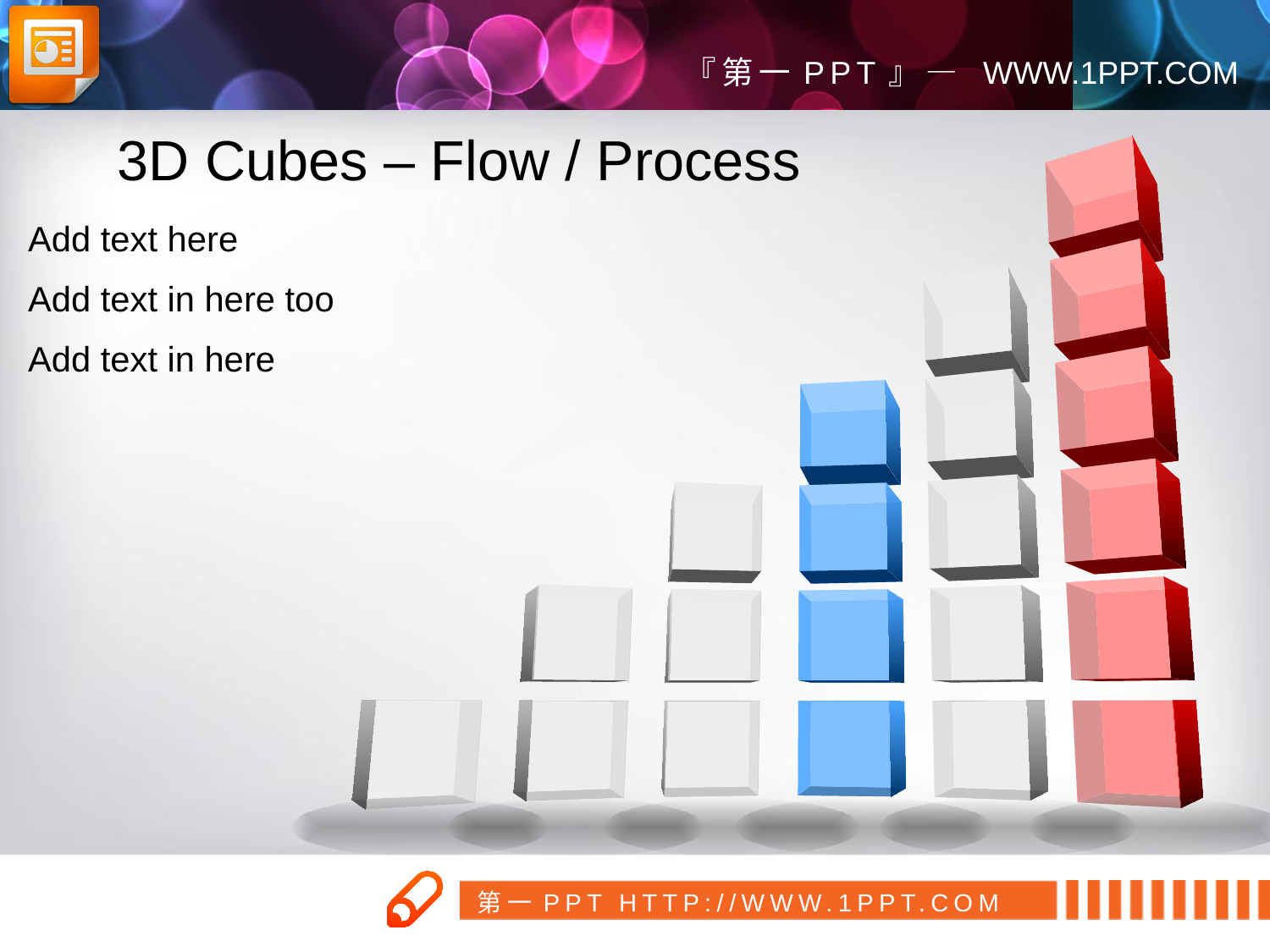

3D Cubes – Flow / Process
Add text here
Add text in here too
Add text in here